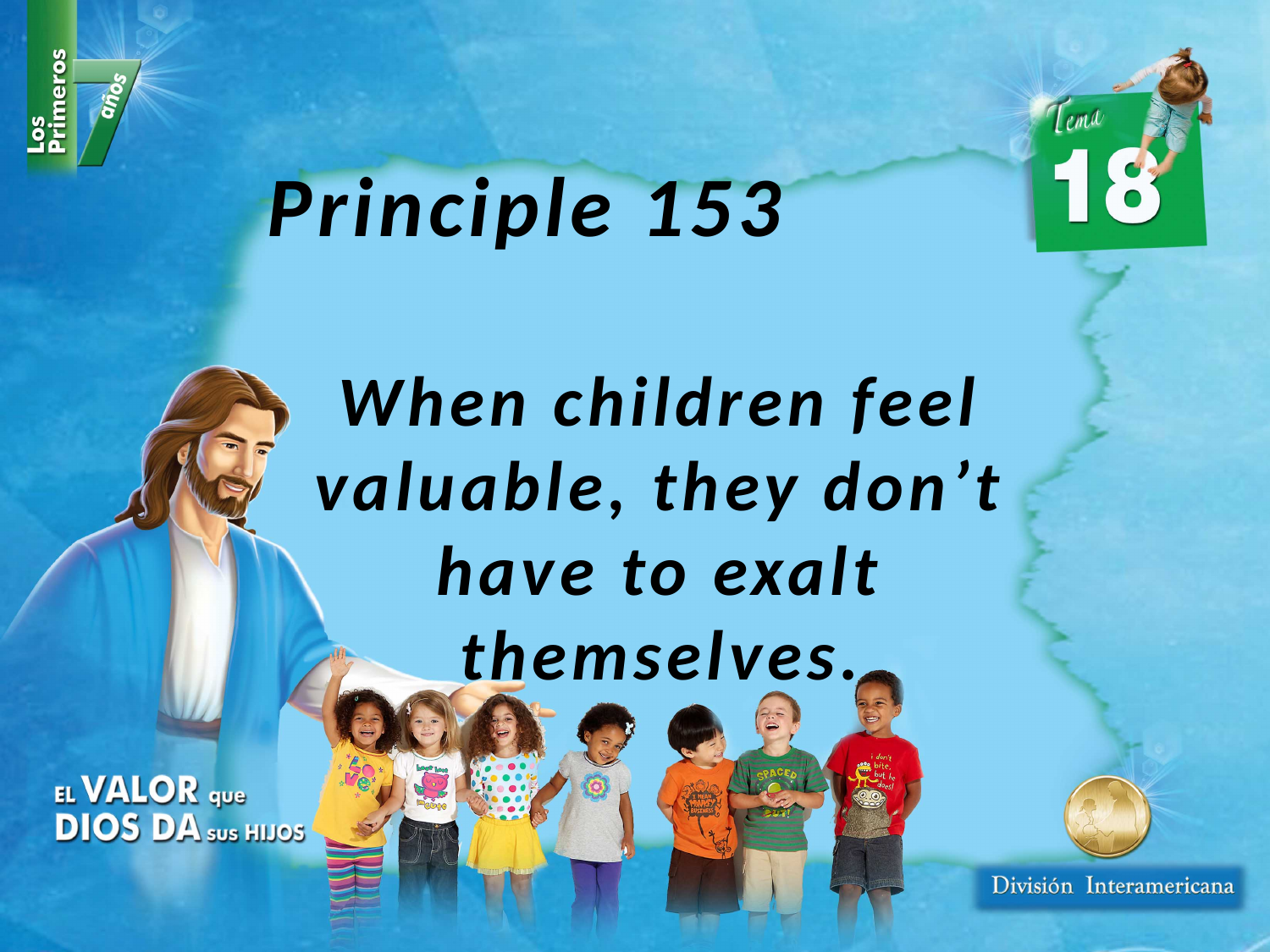

Principle 153

When children feel valuable, they don’t have to exalt themselves.